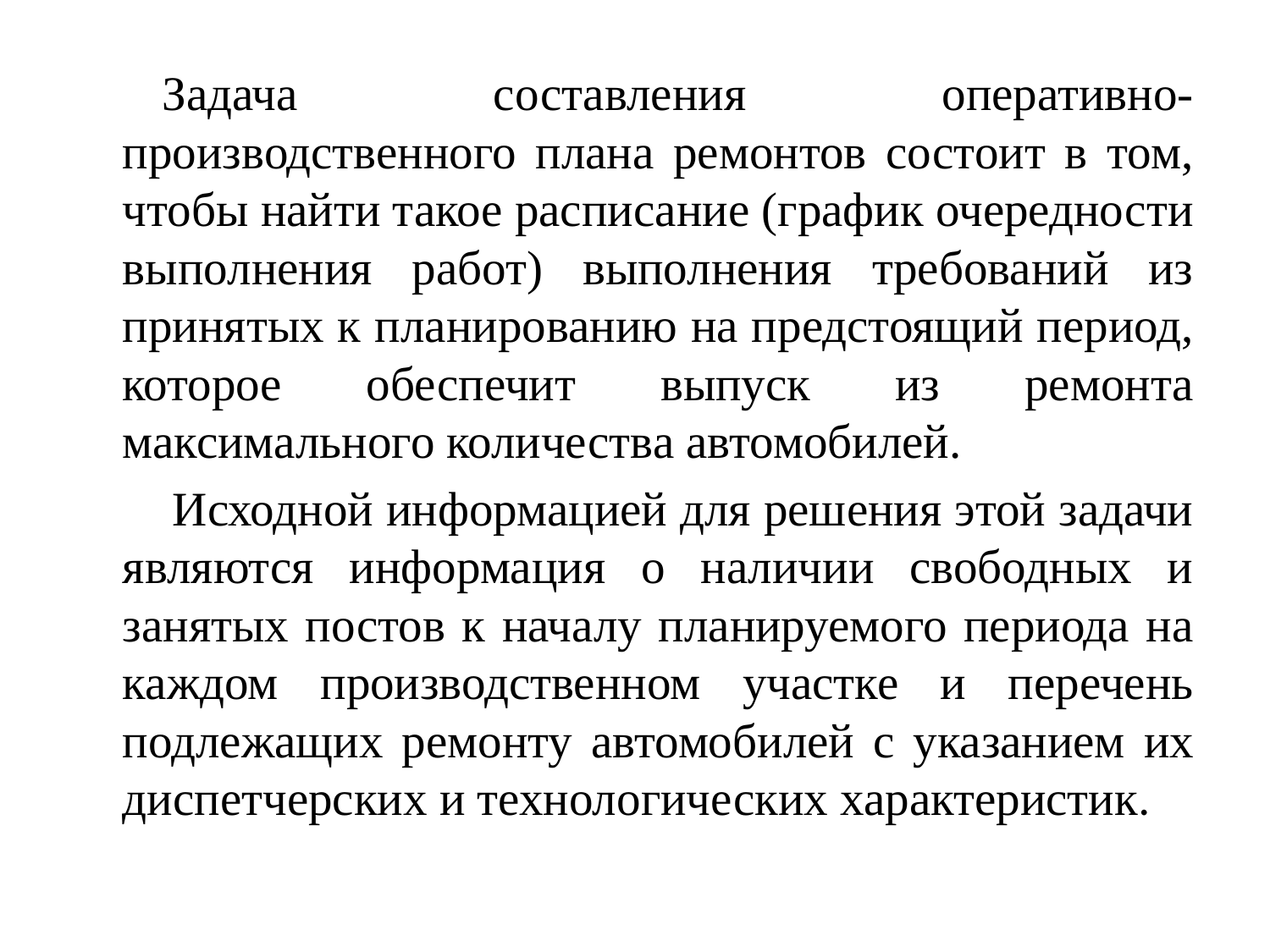

Задача составления оперативно-производственного плана ремонтов состоит в том, чтобы найти такое расписание (график очередности выполнения работ) выполнения требований из принятых к планированию на предстоящий период, которое обеспечит выпуск из ремонта максимального количества автомобилей.
        Исходной информацией для решения этой задачи являются информация о наличии свободных и занятых постов к началу планируемого периода на каждом производственном участке и перечень подлежащих ремонту автомобилей с указанием их диспетчерских и технологических характеристик.